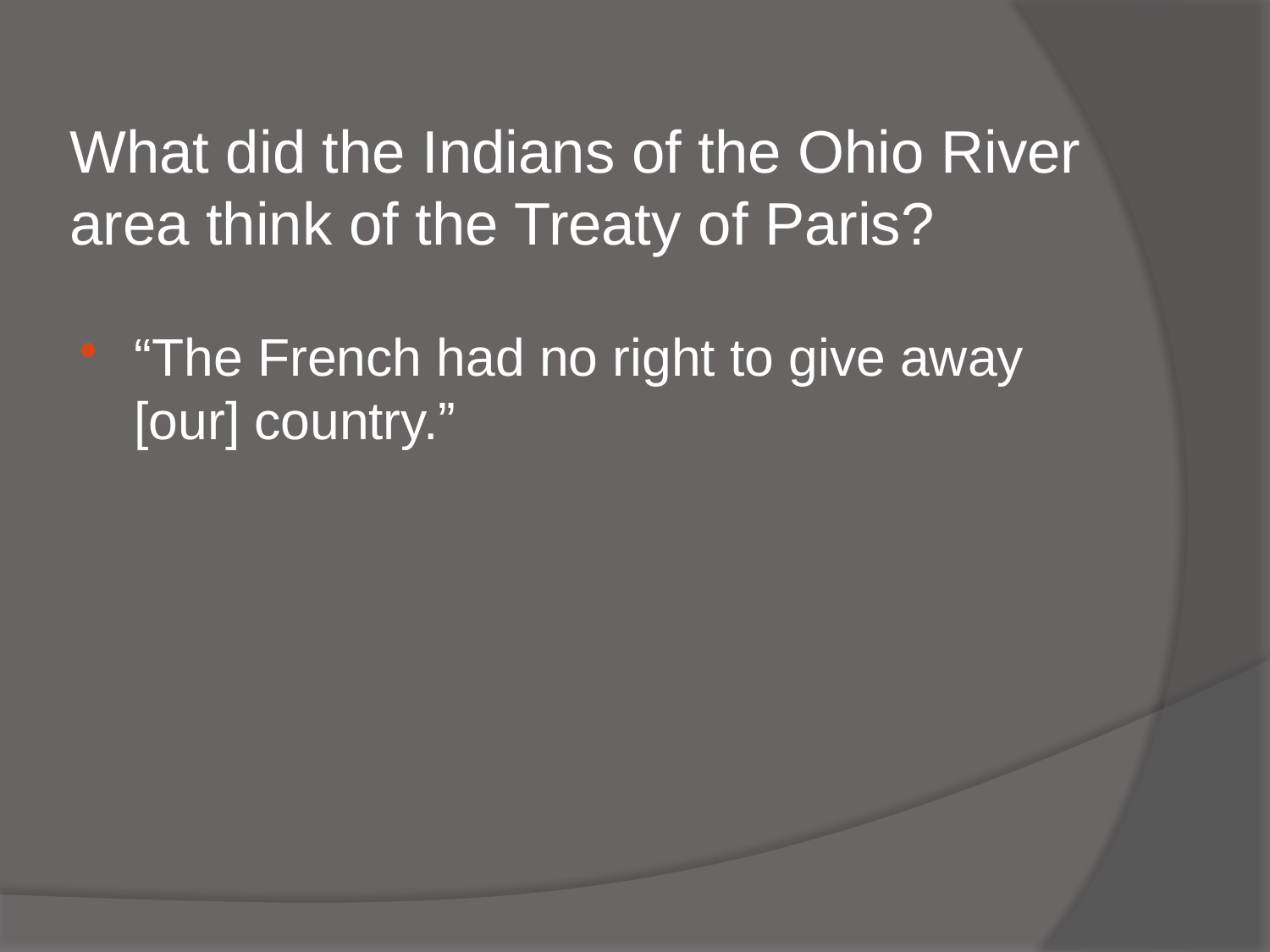

# What did the Indians of the Ohio River area think of the Treaty of Paris?
“The French had no right to give away [our] country.”